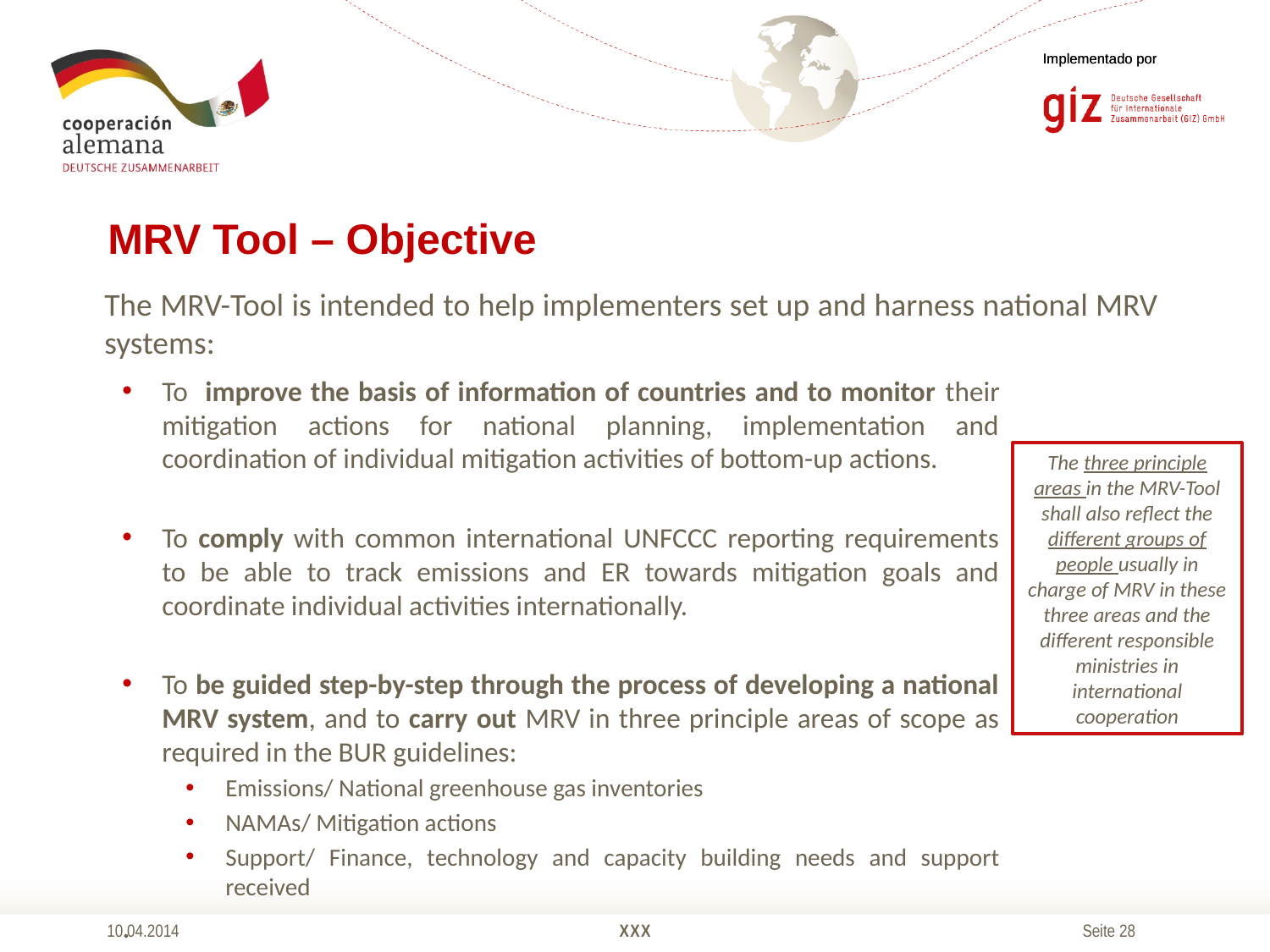

# MRV Tool – Objective
The MRV-Tool is intended to help implementers set up and harness national MRV systems:
To  improve the basis of information of countries and to monitor their mitigation actions for national planning, implementation and coordination of individual mitigation activities of bottom-up actions.

To comply with common international UNFCCC reporting requirements to be able to track emissions and ER towards mitigation goals and coordinate individual activities internationally.

To be guided step-by-step through the process of developing a national MRV system, and to carry out MRV in three principle areas of scope as required in the BUR guidelines:
Emissions/ National greenhouse gas inventories
NAMAs/ Mitigation actions
Support/ Finance, technology and capacity building needs and support received
.

The three principle areas in the MRV-Tool shall also reflect the different groups of people usually in charge of MRV in these three areas and the different responsible ministries in international cooperation
10.04.2014
XXX